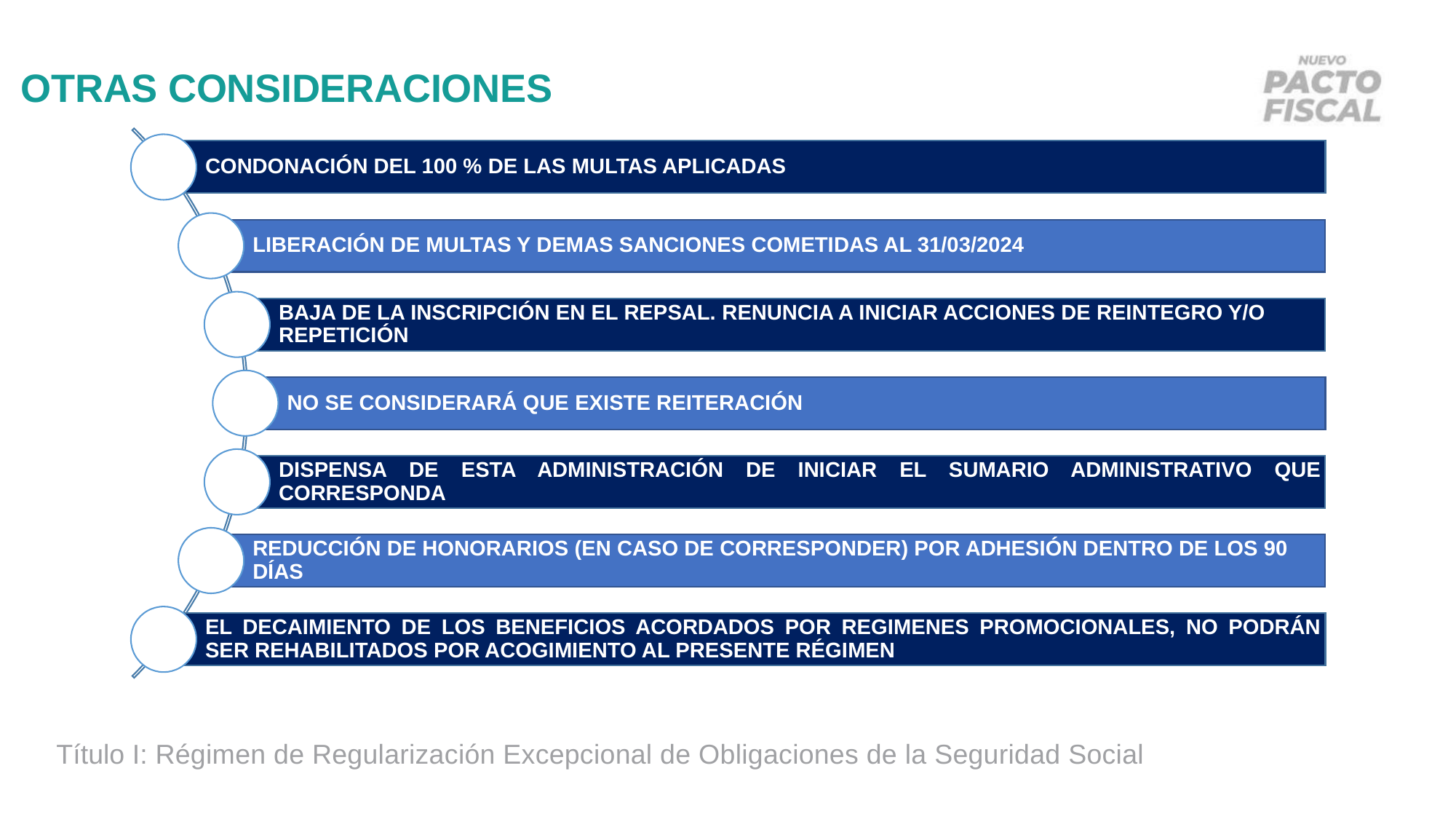

OTRAS CONSIDERACIONES
CONDONACIÓN DEL 100 % DE LAS MULTAS APLICADAS
LIBERACIÓN DE MULTAS Y DEMAS SANCIONES COMETIDAS AL 31/03/2024
BAJA DE LA INSCRIPCIÓN EN EL REPSAL. RENUNCIA A INICIAR ACCIONES DE REINTEGRO Y/O REPETICIÓN
NO SE CONSIDERARÁ QUE EXISTE REITERACIÓN
DISPENSA DE ESTA ADMINISTRACIÓN DE INICIAR EL SUMARIO ADMINISTRATIVO QUE CORRESPONDA
REDUCCIÓN DE HONORARIOS (EN CASO DE CORRESPONDER) POR ADHESIÓN DENTRO DE LOS 90 DÍAS
EL DECAIMIENTO DE LOS BENEFICIOS ACORDADOS POR REGIMENES PROMOCIONALES, NO PODRÁN SER REHABILITADOS POR ACOGIMIENTO AL PRESENTE RÉGIMEN
Título I: Régimen de Regularización Excepcional de Obligaciones de la Seguridad Social